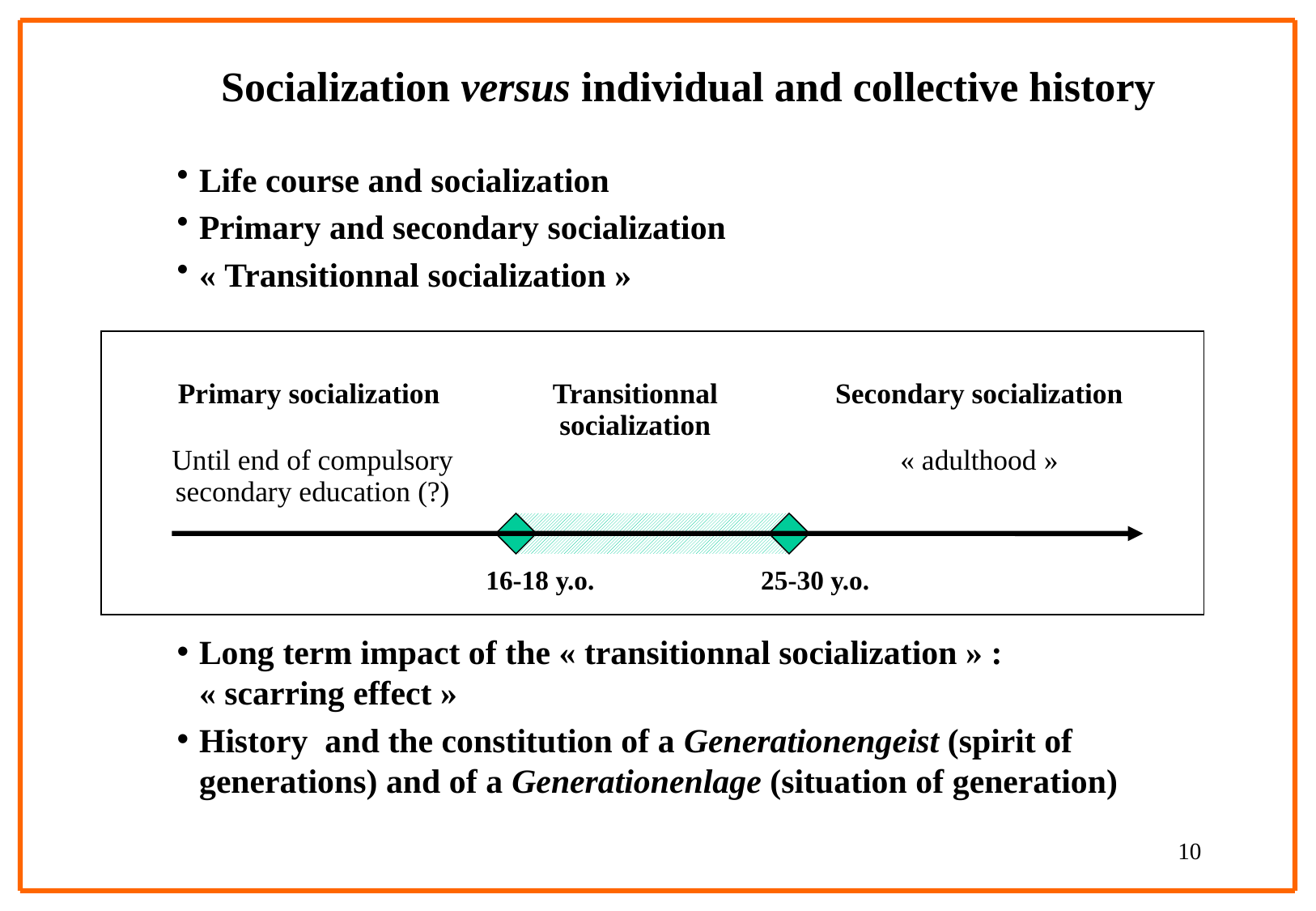

Socialization versus individual and collective history
Life course and socialization
Primary and secondary socialization
« Transitionnal socialization »

Long term impact of the « transitionnal socialization » :
« scarring effect »
History  and the constitution of a Generationengeist (spirit of generations) and of a Generationenlage (situation of generation)

| Primary socialization Until end of compulsory secondary education (?) | Transitionnal socialization | Secondary socialization « adulthood » |
| --- | --- | --- |

16-18 y.o.
25-30 y.o.
10